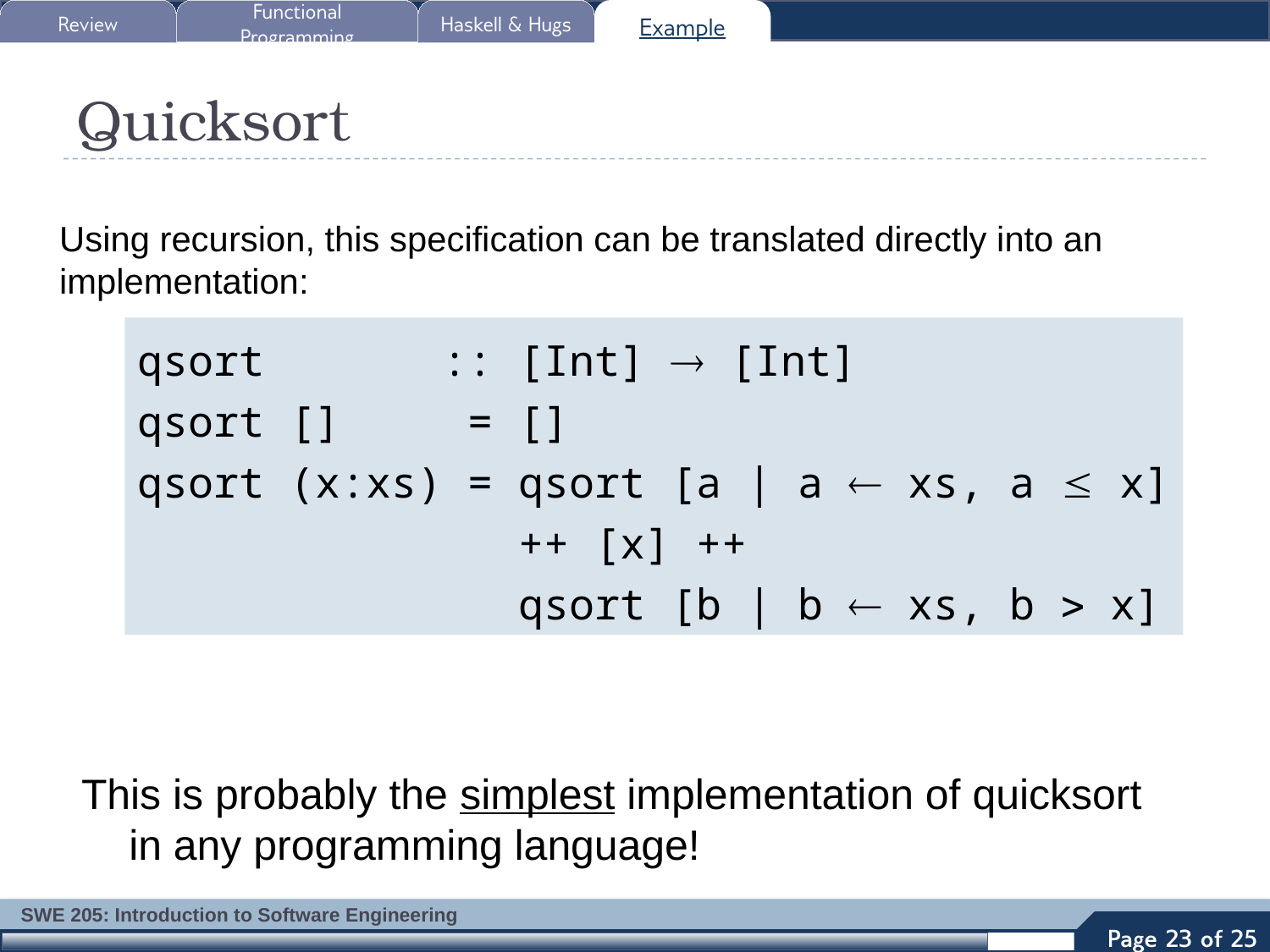

Review
Functional Programming
Haskell & Hugs
Example
# Quicksort
Using recursion, this specification can be translated directly into an implementation:
qsort       :: [Int] → [Int]
qsort []     = []
qsort (x:xs) = qsort [a | a ← xs, a ≤ x]
               ++ [x] ++
               qsort [b | b ← xs, b > x]
This is probably the simplest implementation of quicksort in any programming language!
23
Page 23 of 25